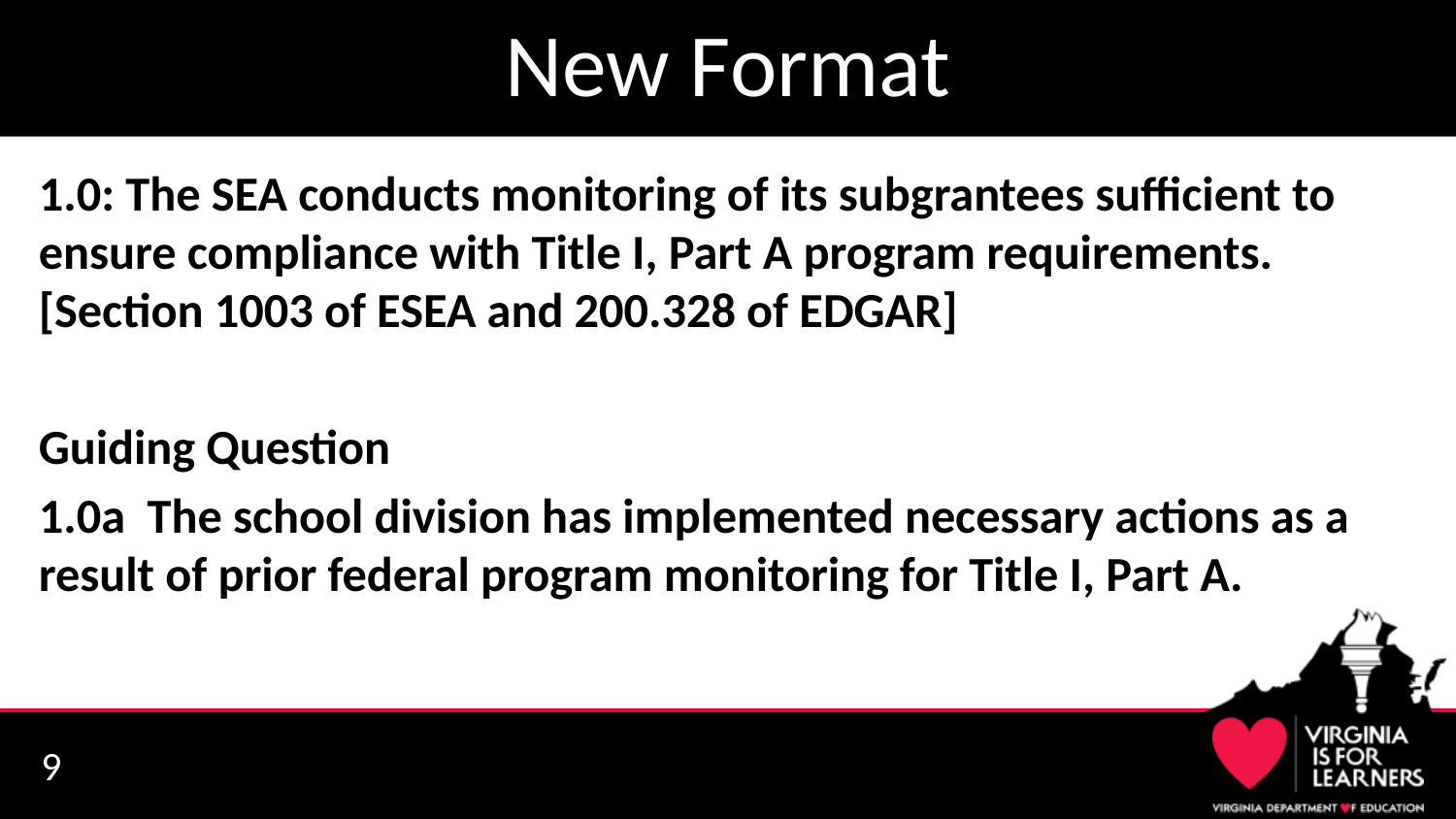

# New Format
1.0: The SEA conducts monitoring of its subgrantees sufficient to ensure compliance with Title I, Part A program requirements. [Section 1003 of ESEA and 200.328 of EDGAR]

Guiding Question
1.0a  The school division has implemented necessary actions as a result of prior federal program monitoring for Title I, Part A.